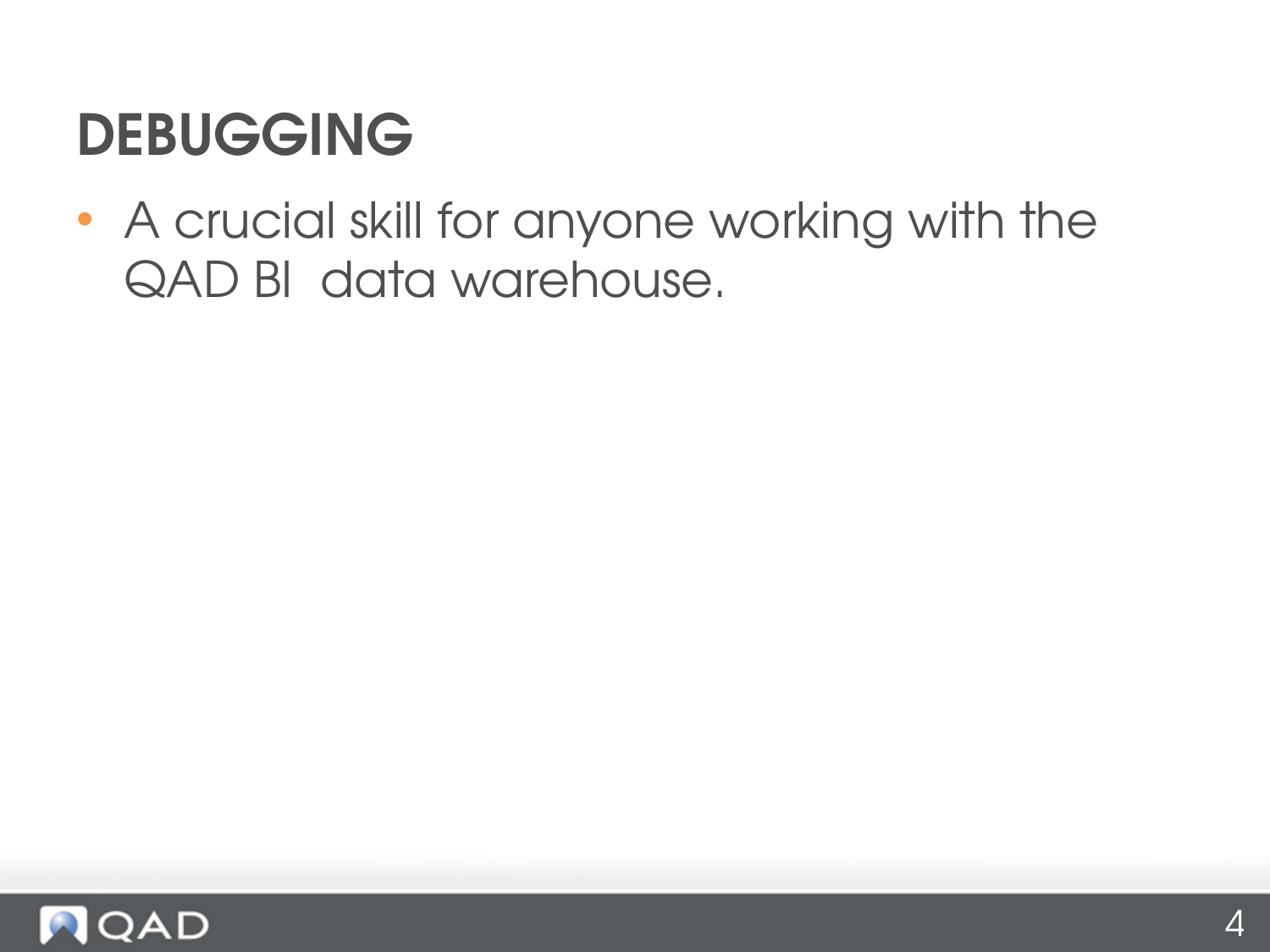

# DEBUGGING
A crucial skill for anyone working with the QAD BI  data warehouse.

4